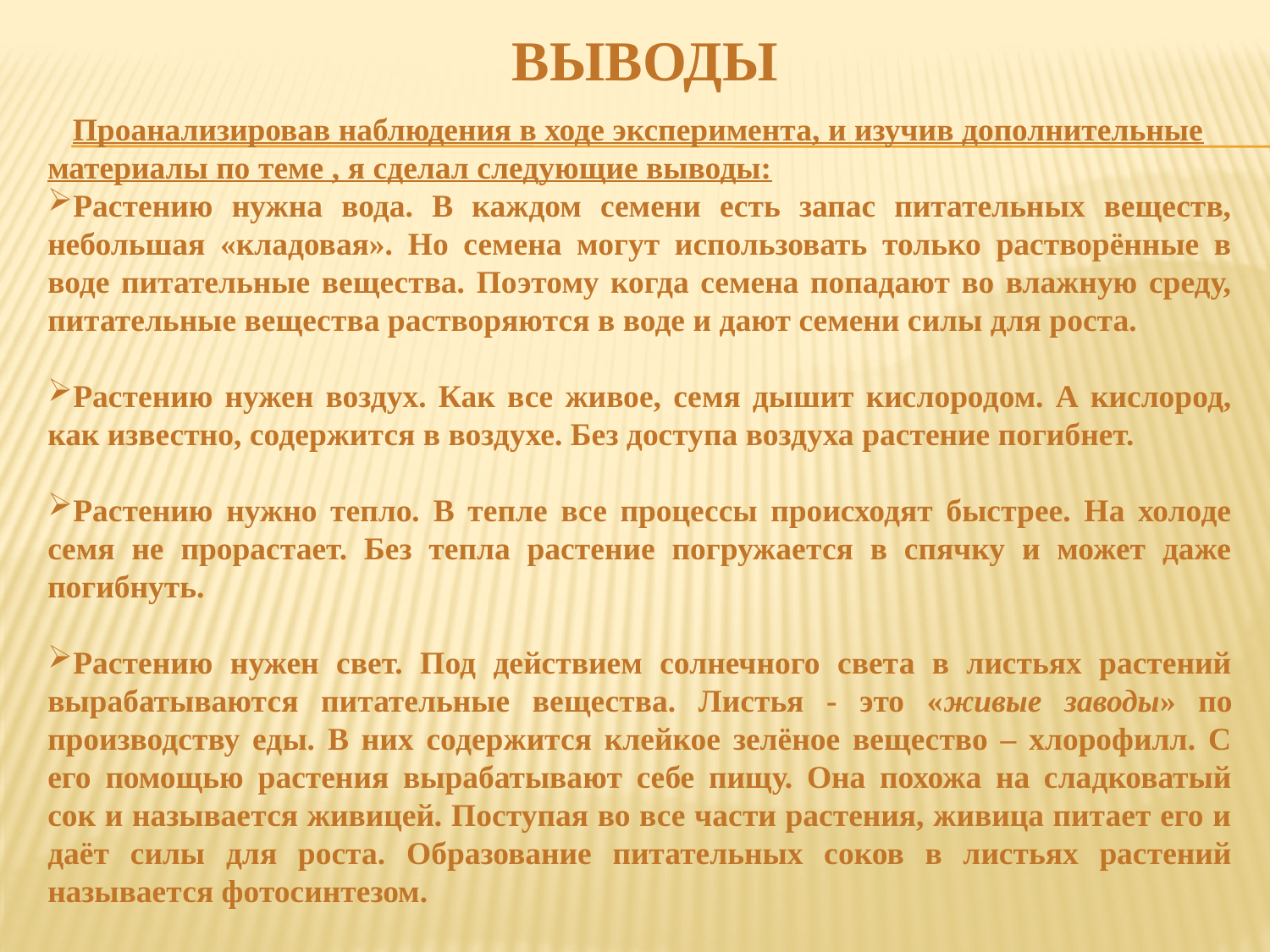

# выводы
Проанализировав наблюдения в ходе эксперимента, и изучив дополнительные материалы по теме , я сделал следующие выводы:
Растению нужна вода. В каждом семени есть запас питательных веществ, небольшая «кладовая». Но семена могут использовать только растворённые в воде питательные вещества. Поэтому когда семена попадают во влажную среду, питательные вещества растворяются в воде и дают семени силы для роста.

Растению нужен воздух. Как все живое, семя дышит кислородом. А кислород, как известно, содержится в воздухе. Без доступа воздуха растение погибнет.

Растению нужно тепло. В тепле все процессы происходят быстрее. На холоде семя не прорастает. Без тепла растение погружается в спячку и может даже погибнуть.

Растению нужен свет. Под действием солнечного света в листьях растений вырабатываются питательные вещества. Листья - это «живые заводы» по производству еды. В них содержится клейкое зелёное вещество – хлорофилл. С его помощью растения вырабатывают себе пищу. Она похожа на сладковатый сок и называется живицей. Поступая во все части растения, живица питает его и даёт силы для роста. Образование питательных соков в листьях растений называется фотосинтезом.